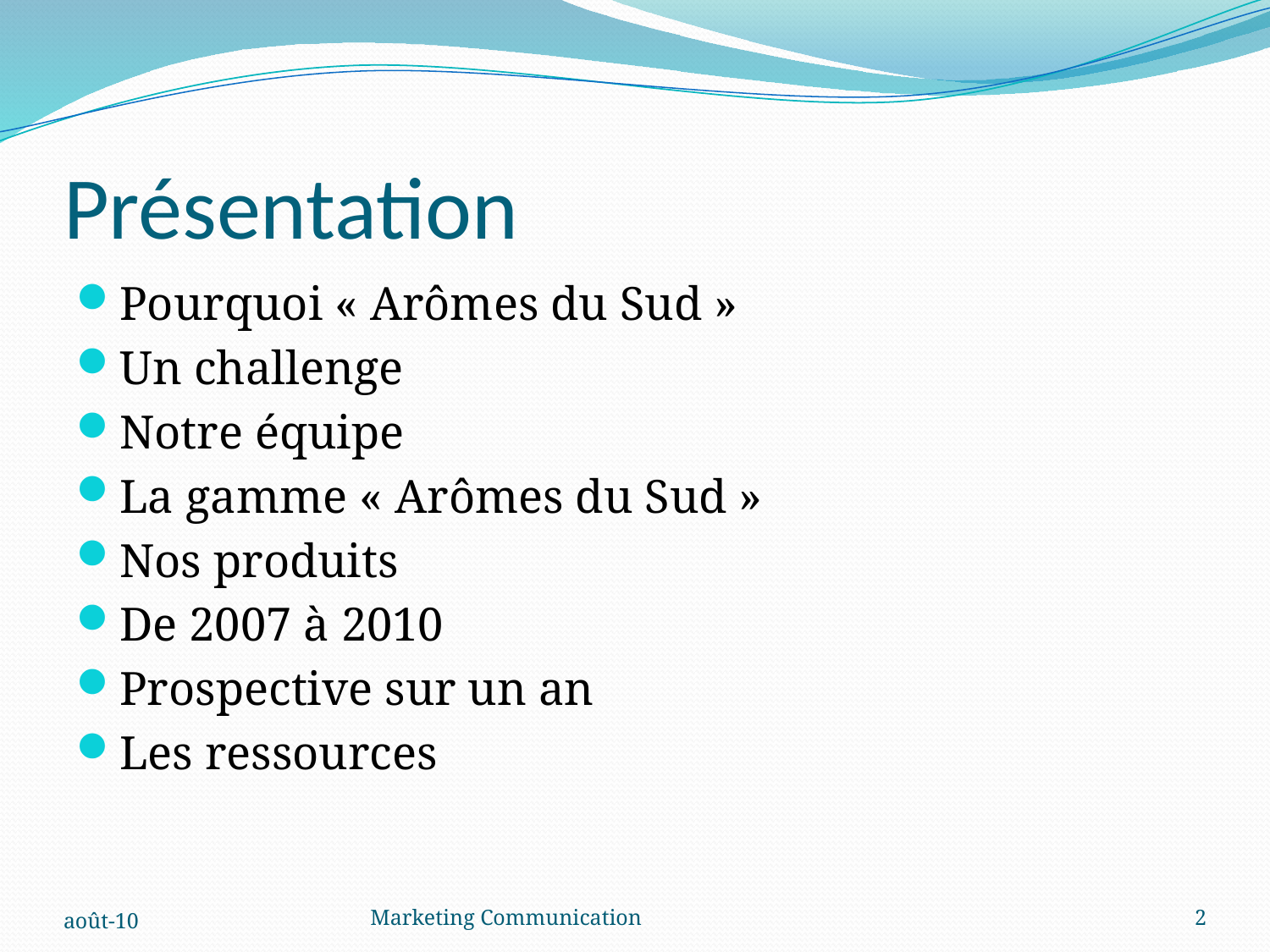

# Présentation
Pourquoi « Arômes du Sud »
Un challenge
Notre équipe
La gamme « Arômes du Sud »
Nos produits
De 2007 à 2010
Prospective sur un an
Les ressources
août-10
Marketing Communication
2